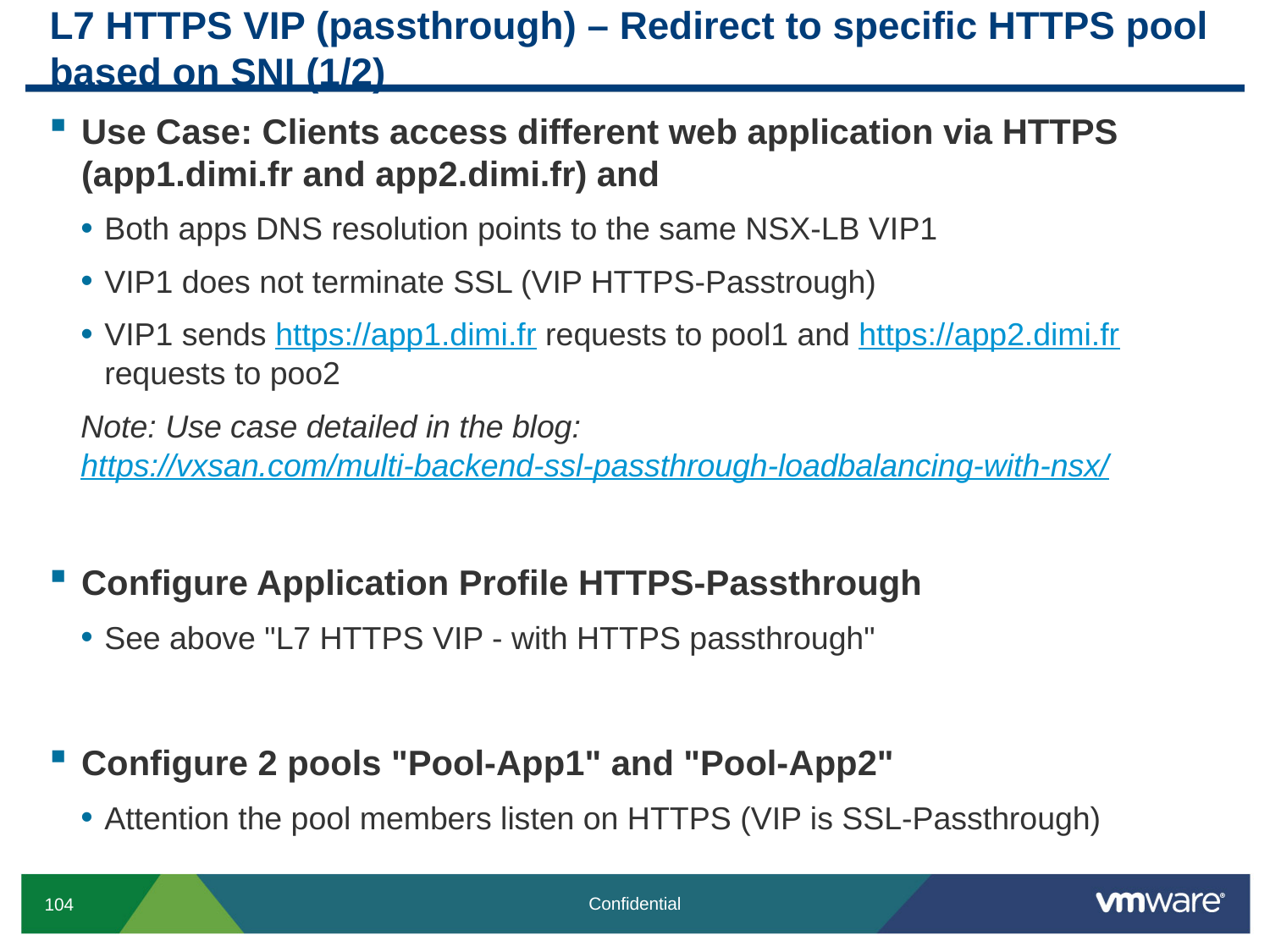

# L7 HTTPS VIP (passthrough) – Redirect to specific HTTPS pool based on SNI (1/2)
Use Case: Clients access different web application via HTTPS (app1.dimi.fr and app2.dimi.fr) and
Both apps DNS resolution points to the same NSX-LB VIP1
VIP1 does not terminate SSL (VIP HTTPS-Passtrough)
VIP1 sends https://app1.dimi.fr requests to pool1 and https://app2.dimi.fr requests to poo2
Note: Use case detailed in the blog: https://vxsan.com/multi-backend-ssl-passthrough-loadbalancing-with-nsx/

Configure Application Profile HTTPS-Passthrough
See above "L7 HTTPS VIP - with HTTPS passthrough"

Configure 2 pools "Pool-App1" and "Pool-App2"
Attention the pool members listen on HTTPS (VIP is SSL-Passthrough)